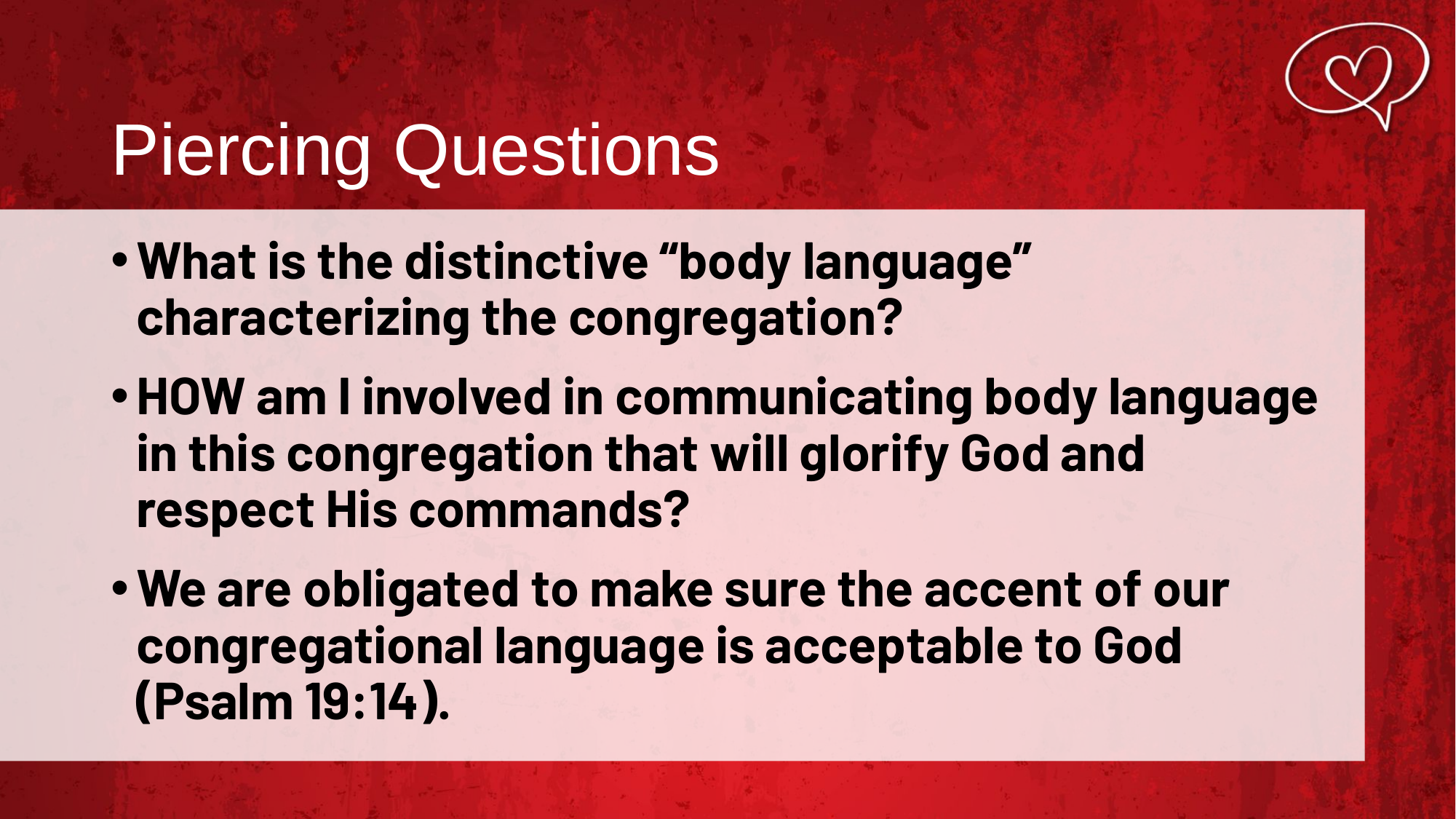

# Piercing Questions
What is the distinctive “body language” characterizing the congregation?
HOW am I involved in communicating body language in this congregation that will glorify God and respect His commands?
We are obligated to make sure the accent of our congregational language is acceptable to God (Psalm 19:14).